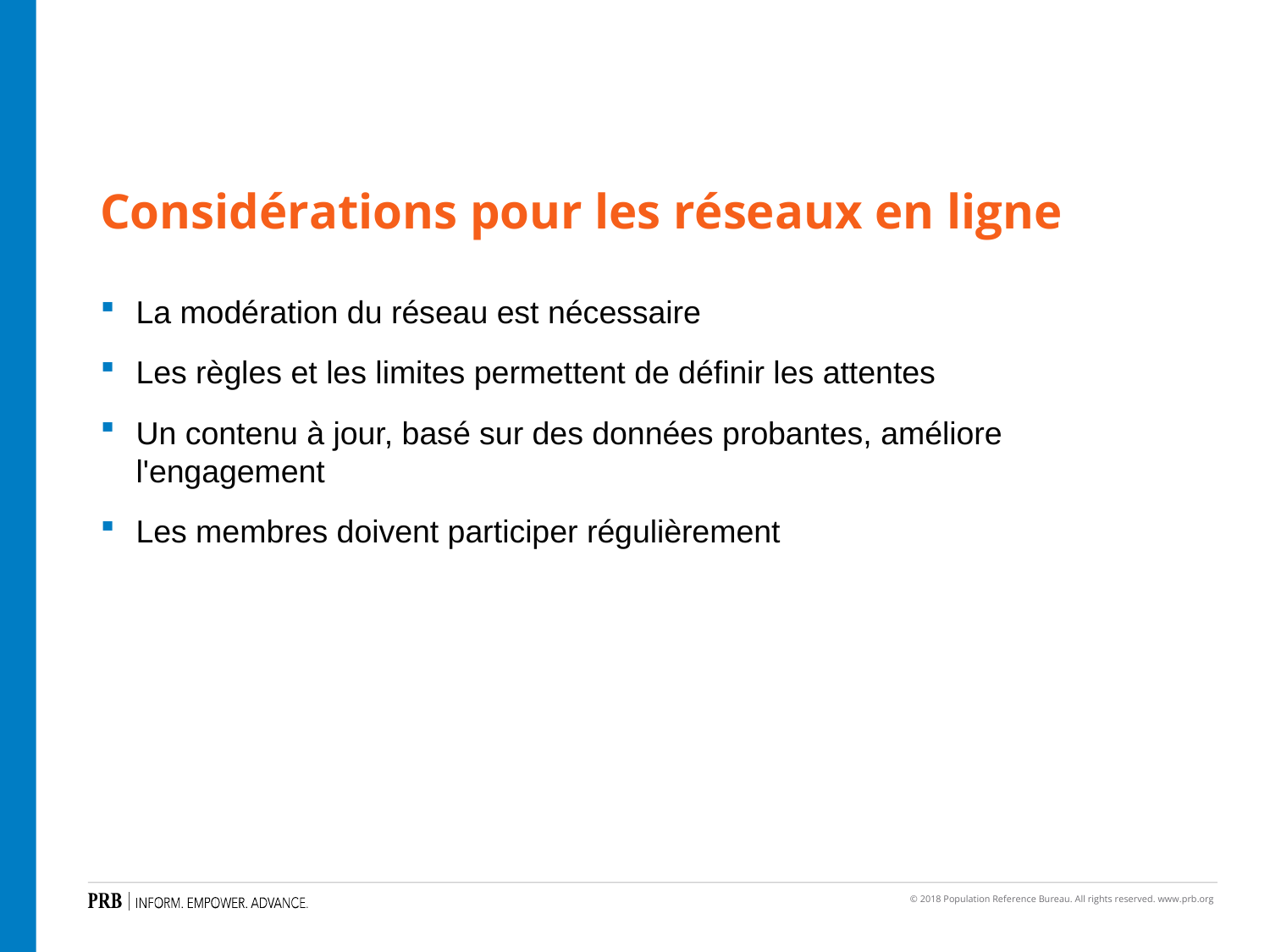

Considérations pour les réseaux en ligne
La modération du réseau est nécessaire
Les règles et les limites permettent de définir les attentes
Un contenu à jour, basé sur des données probantes, améliore l'engagement
Les membres doivent participer régulièrement